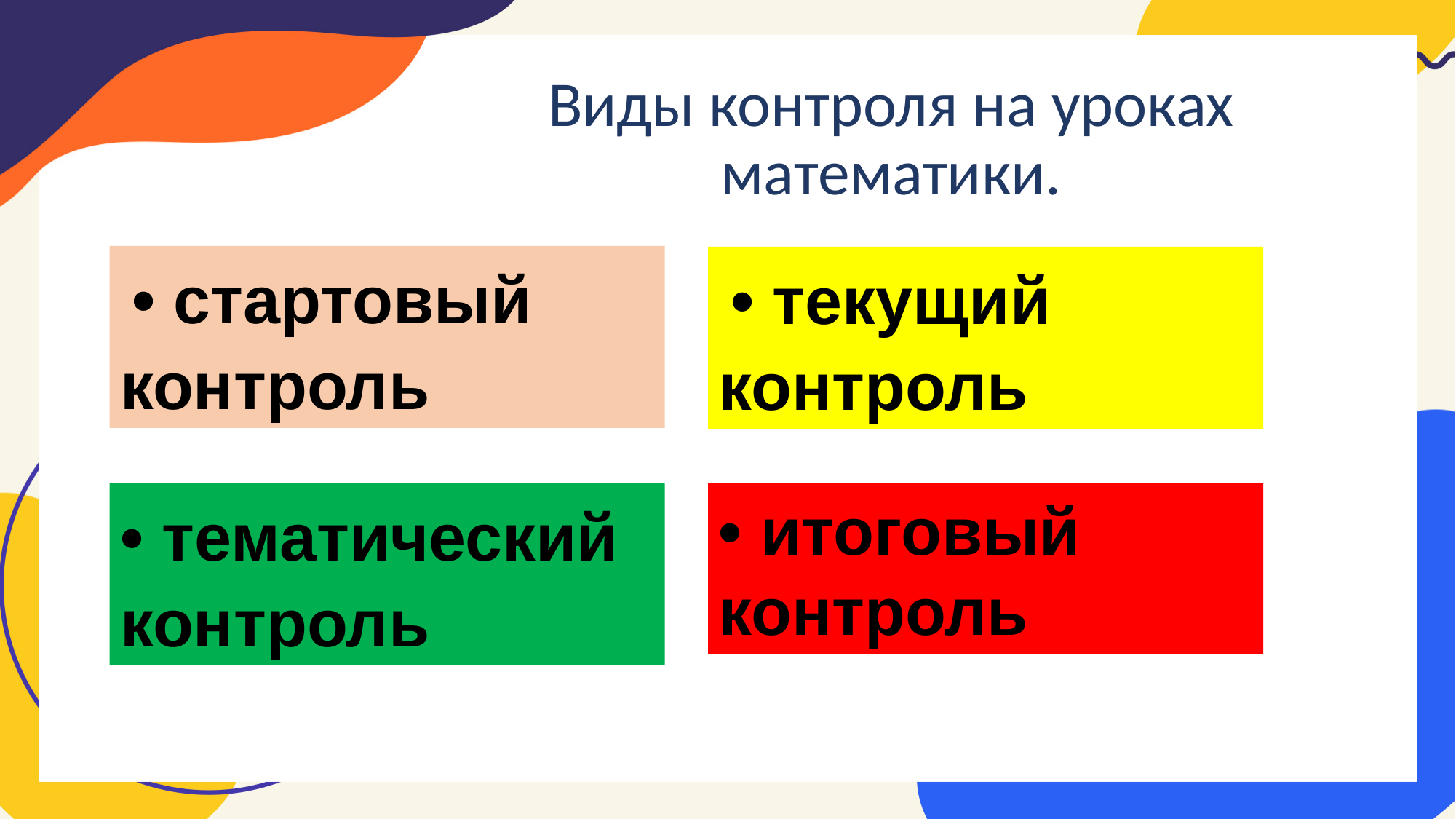

# Виды контроля на уроках математики.
 • стартовый контроль
 • текущий контроль
• тематический контроль
• итоговый контроль